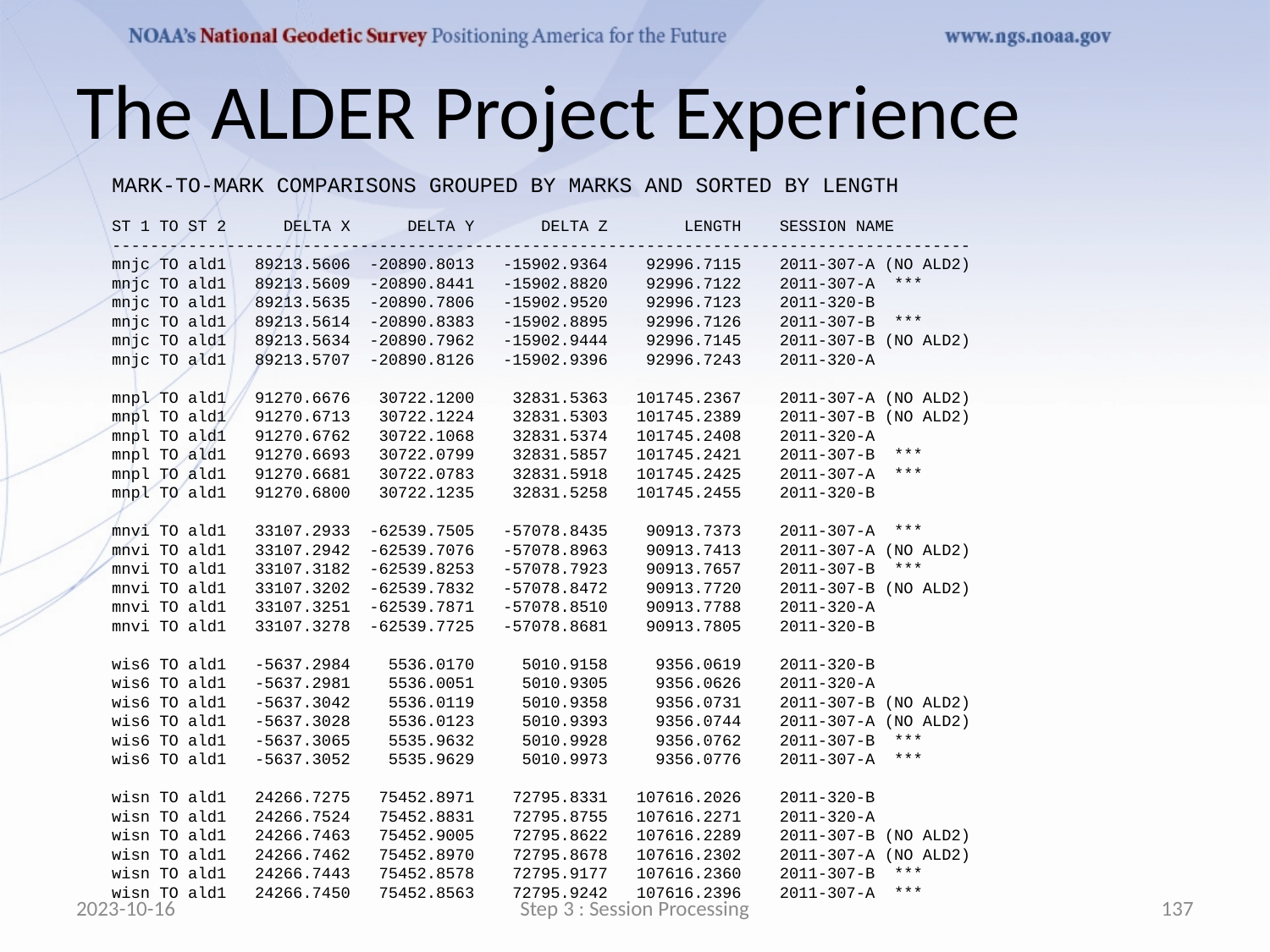

# The ALDER Project Experience
MARK-TO-MARK COMPARISONS GROUPED BY MARKS AND SORTED BY LENGTH

ST 1 TO ST 2      DELTA X      DELTA Y       DELTA Z        LENGTH    SESSION NAME
------------------------------------------------------------------------------------------
mnjc TO ald1   89213.5606  -20890.8013   -15902.9364    92996.7115    2011-307-A (NO ALD2)
mnjc TO ald1   89213.5609  -20890.8441   -15902.8820    92996.7122    2011-307-A  ***
mnjc TO ald1   89213.5635  -20890.7806   -15902.9520    92996.7123    2011-320-B
mnjc TO ald1   89213.5614  -20890.8383   -15902.8895    92996.7126    2011-307-B  ***
mnjc TO ald1   89213.5634  -20890.7962   -15902.9444    92996.7145    2011-307-B (NO ALD2)
mnjc TO ald1   89213.5707  -20890.8126   -15902.9396    92996.7243    2011-320-A

mnpl TO ald1   91270.6676   30722.1200    32831.5363   101745.2367    2011-307-A (NO ALD2)
mnpl TO ald1   91270.6713   30722.1224    32831.5303   101745.2389    2011-307-B (NO ALD2)
mnpl TO ald1   91270.6762   30722.1068    32831.5374   101745.2408    2011-320-A
mnpl TO ald1   91270.6693   30722.0799    32831.5857   101745.2421    2011-307-B  ***
mnpl TO ald1   91270.6681   30722.0783    32831.5918   101745.2425    2011-307-A  ***
mnpl TO ald1   91270.6800   30722.1235    32831.5258   101745.2455    2011-320-B

mnvi TO ald1   33107.2933  -62539.7505   -57078.8435    90913.7373    2011-307-A  ***
mnvi TO ald1   33107.2942  -62539.7076   -57078.8963    90913.7413    2011-307-A (NO ALD2)
mnvi TO ald1   33107.3182  -62539.8253   -57078.7923    90913.7657    2011-307-B  ***
mnvi TO ald1   33107.3202  -62539.7832   -57078.8472    90913.7720    2011-307-B (NO ALD2)
mnvi TO ald1   33107.3251  -62539.7871   -57078.8510    90913.7788    2011-320-A
mnvi TO ald1   33107.3278  -62539.7725   -57078.8681    90913.7805    2011-320-B

wis6 TO ald1   -5637.2984    5536.0170     5010.9158     9356.0619    2011-320-B
wis6 TO ald1   -5637.2981    5536.0051     5010.9305     9356.0626    2011-320-A
wis6 TO ald1   -5637.3042    5536.0119     5010.9358     9356.0731    2011-307-B (NO ALD2)
wis6 TO ald1   -5637.3028    5536.0123     5010.9393     9356.0744    2011-307-A (NO ALD2)
wis6 TO ald1   -5637.3065    5535.9632     5010.9928     9356.0762    2011-307-B  ***
wis6 TO ald1   -5637.3052    5535.9629     5010.9973     9356.0776    2011-307-A  ***

wisn TO ald1   24266.7275   75452.8971    72795.8331   107616.2026    2011-320-B
wisn TO ald1   24266.7524   75452.8831    72795.8755   107616.2271    2011-320-A
wisn TO ald1   24266.7463   75452.9005    72795.8622   107616.2289    2011-307-B (NO ALD2)
wisn TO ald1   24266.7462   75452.8970    72795.8678   107616.2302    2011-307-A (NO ALD2)
wisn TO ald1   24266.7443   75452.8578    72795.9177   107616.2360    2011-307-B  ***
wisn TO ald1   24266.7450   75452.8563    72795.9242   107616.2396    2011-307-A  ***
2023-10-16
Step 3 : Session Processing
137